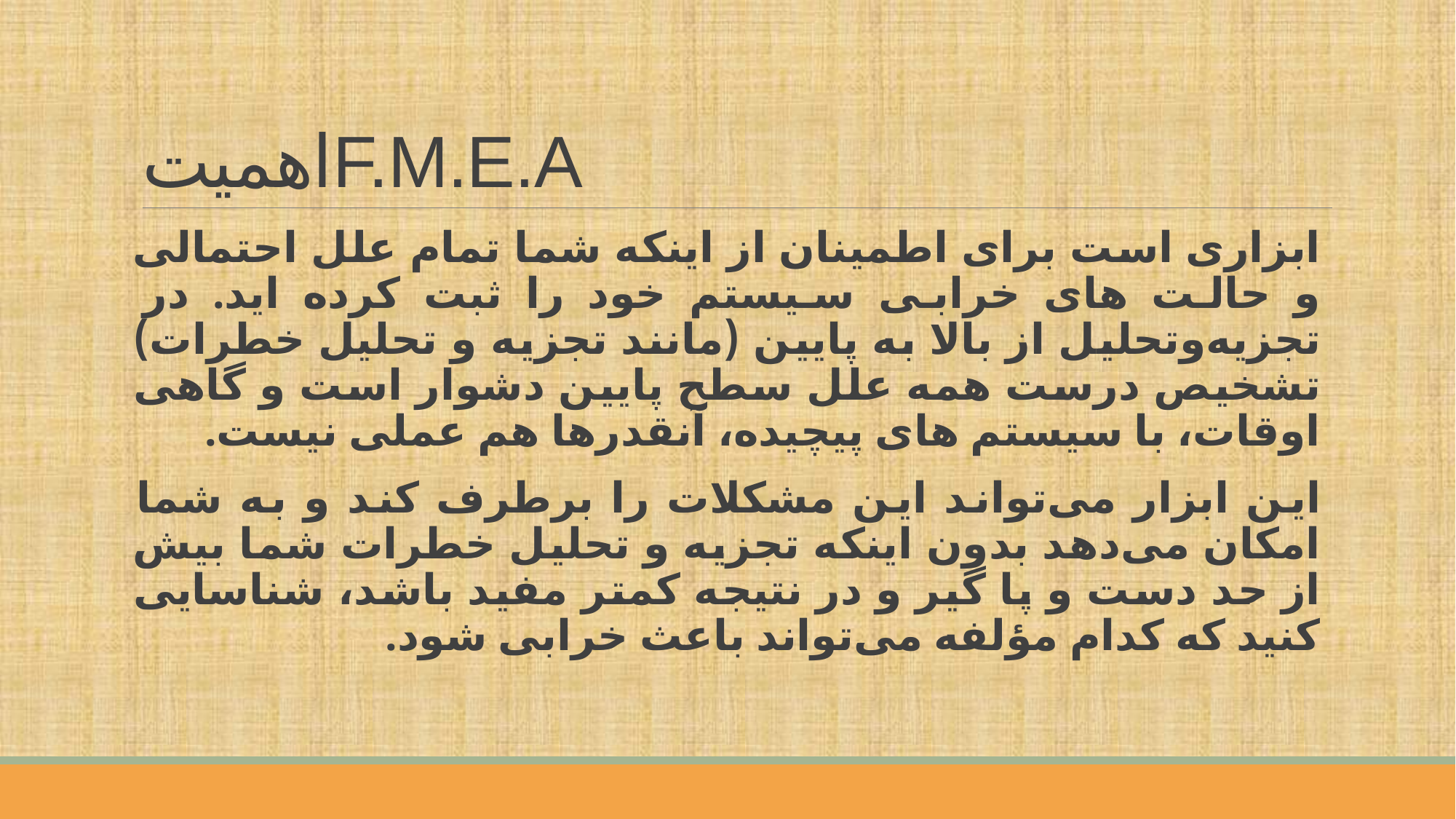

# اهمیتF.M.E.A
ابزاری است برای اطمینان از اینکه شما تمام علل احتمالی و حالت های خرابی سیستم خود را ثبت کرده اید. در تجزیه‌وتحلیل از بالا به پایین (مانند تجزیه و تحلیل خطرات) تشخیص درست همه علل سطح پایین دشوار است و گاهی اوقات، با سیستم های پیچیده، آنقدرها هم عملی نیست.
این ابزار می‌تواند این مشکلات را برطرف کند و به شما امکان می‌دهد بدون اینکه تجزیه و تحلیل خطرات شما بیش از حد دست و پا گیر و در نتیجه کمتر مفید باشد، شناسایی کنید که کدام مؤلفه می‌تواند باعث خرابی شود.